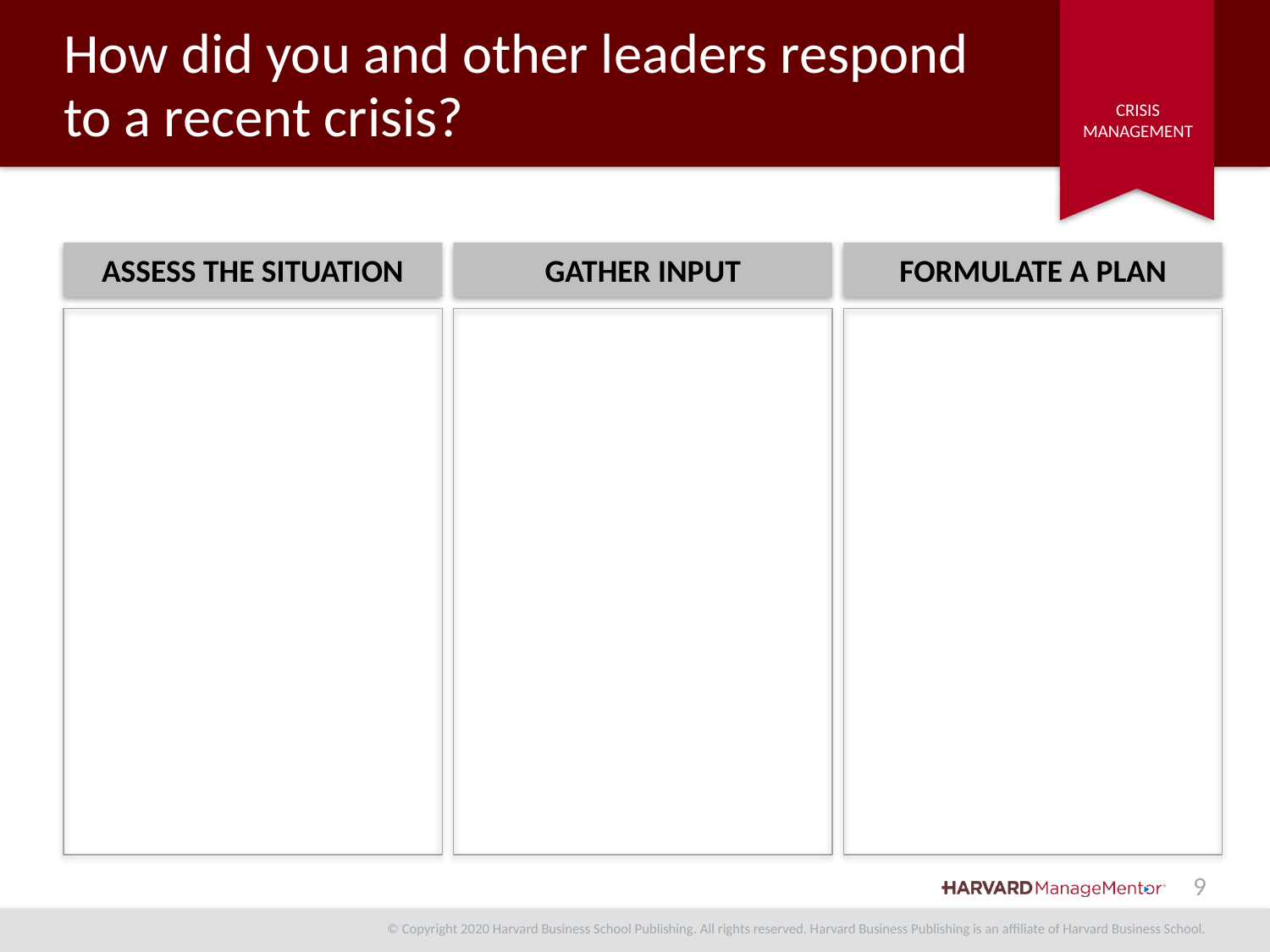

# How did you and other leaders respond to a recent crisis?
ASSESS THE SITUATION
GATHER INPUT
FORMULATE A PLAN